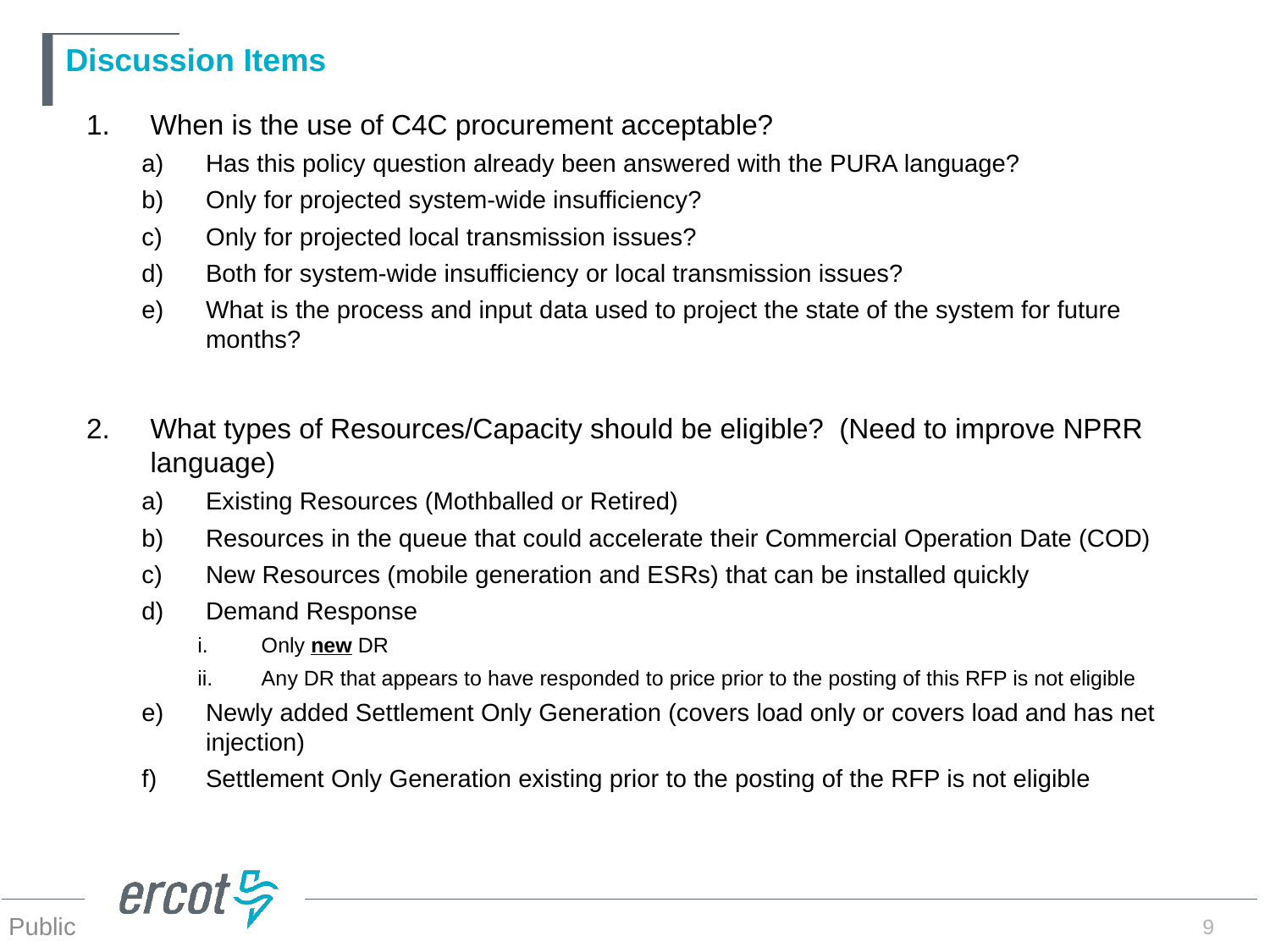

# Discussion Items
When is the use of C4C procurement acceptable?
Has this policy question already been answered with the PURA language?
Only for projected system-wide insufficiency?
Only for projected local transmission issues?
Both for system-wide insufficiency or local transmission issues?
What is the process and input data used to project the state of the system for future months?

What types of Resources/Capacity should be eligible?  (Need to improve NPRR language)
Existing Resources (Mothballed or Retired)
Resources in the queue that could accelerate their Commercial Operation Date (COD)
New Resources (mobile generation and ESRs) that can be installed quickly
Demand Response
Only new DR
Any DR that appears to have responded to price prior to the posting of this RFP is not eligible
Newly added Settlement Only Generation (covers load only or covers load and has net injection)
Settlement Only Generation existing prior to the posting of the RFP is not eligible

9